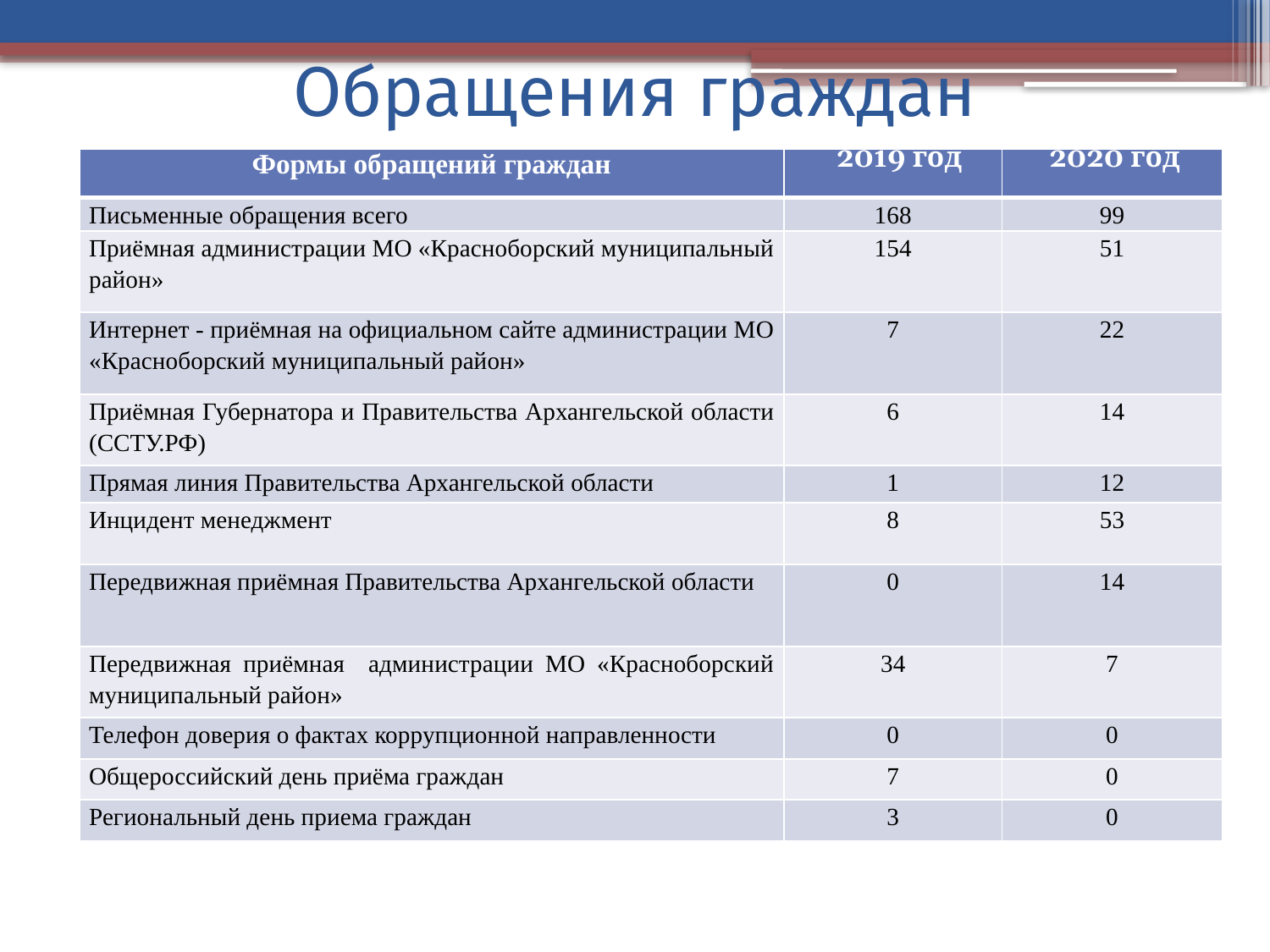

# Обращения граждан
| Формы обращений граждан | 2019 год | 2020 год |
| --- | --- | --- |
| Письменные обращения всего | 168 | 99 |
| Приёмная администрации МО «Красноборский муниципальный район» | 154 | 51 |
| Интернет - приёмная на официальном сайте администрации МО «Красноборский муниципальный район» | 7 | 22 |
| Приёмная Губернатора и Правительства Архангельской области (ССТУ.РФ) | 6 | 14 |
| Прямая линия Правительства Архангельской области | 1 | 12 |
| Инцидент менеджмент | 8 | 53 |
| Передвижная приёмная Правительства Архангельской области | 0 | 14 |
| Передвижная приёмная администрации МО «Красноборский муниципальный район» | 34 | 7 |
| Телефон доверия о фактах коррупционной направленности | 0 | 0 |
| Общероссийский день приёма граждан | 7 | 0 |
| Региональный день приема граждан | 3 | 0 |